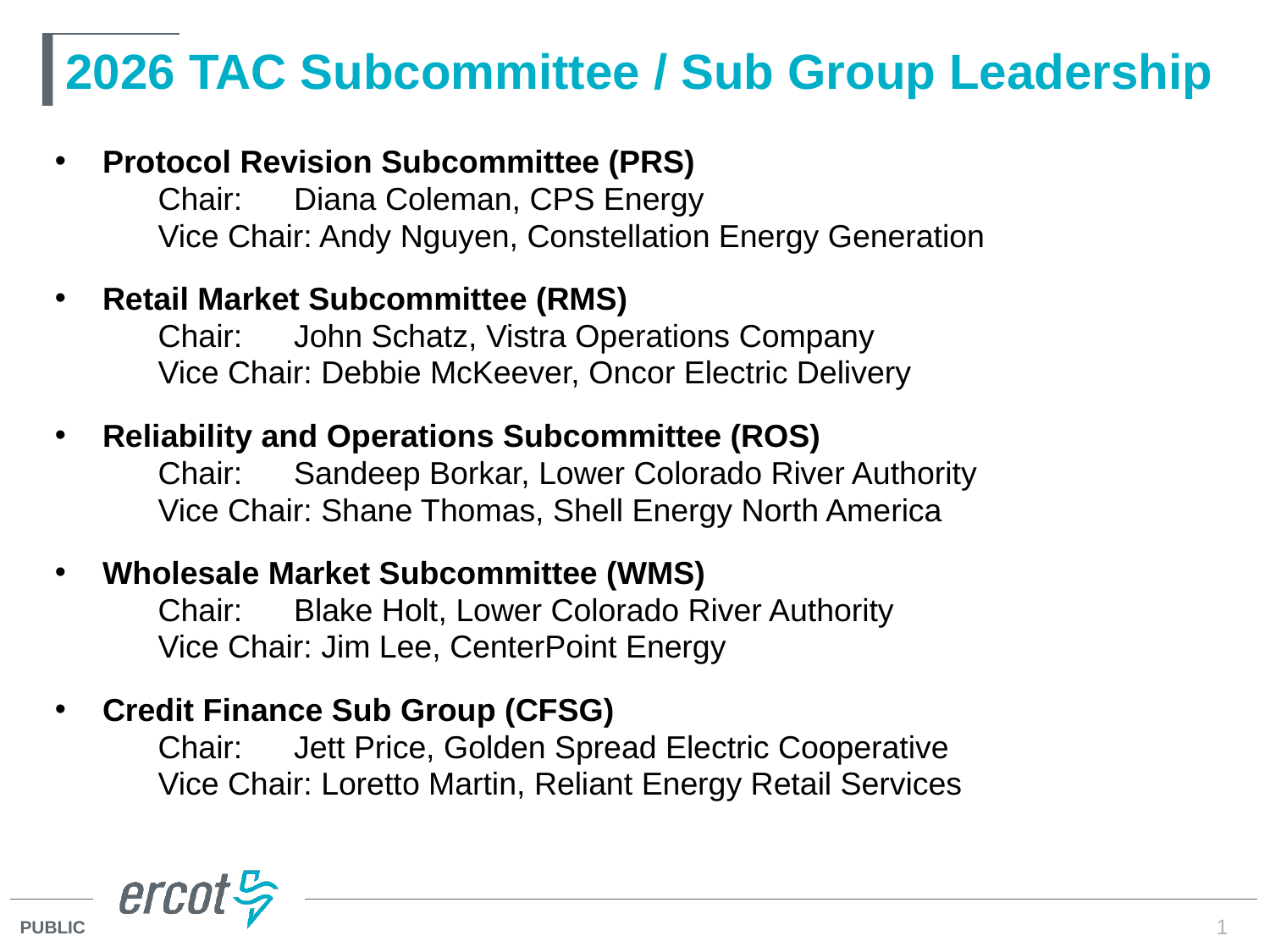

# 2026 TAC Subcommittee / Sub Group Leadership
Protocol Revision Subcommittee (PRS)
	Chair: 	 Diana Coleman, CPS Energy
	Vice Chair: Andy Nguyen, Constellation Energy Generation
Retail Market Subcommittee (RMS)
	Chair: 	 John Schatz, Vistra Operations Company
	Vice Chair: Debbie McKeever, Oncor Electric Delivery
Reliability and Operations Subcommittee (ROS)
	Chair: 	 Sandeep Borkar, Lower Colorado River Authority
	Vice Chair: Shane Thomas, Shell Energy North America
Wholesale Market Subcommittee (WMS)
	Chair: 	 Blake Holt, Lower Colorado River Authority
	Vice Chair: Jim Lee, CenterPoint Energy
Credit Finance Sub Group (CFSG)
	Chair: 	 Jett Price, Golden Spread Electric Cooperative
	Vice Chair: Loretto Martin, Reliant Energy Retail Services

1